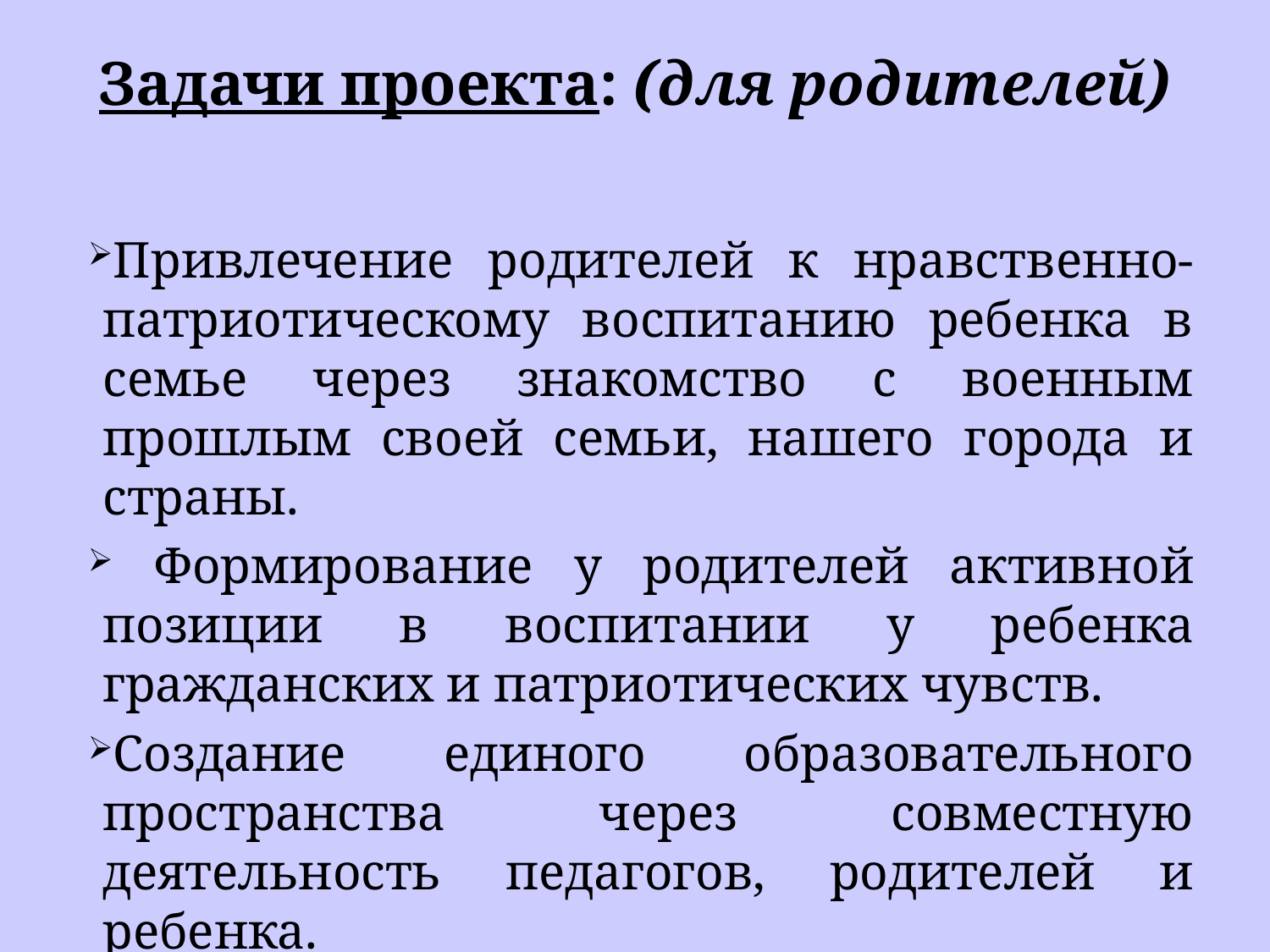

# Задачи проекта: (для родителей)
Привлечение родителей к нравственно-патриотическому воспитанию ребенка в семье через знакомство с военным прошлым своей семьи, нашего города и страны.
 Формирование у родителей активной позиции в воспитании у ребенка гражданских и патриотических чувств.
Создание единого образовательного пространства через совместную деятельность педагогов, родителей и ребенка.